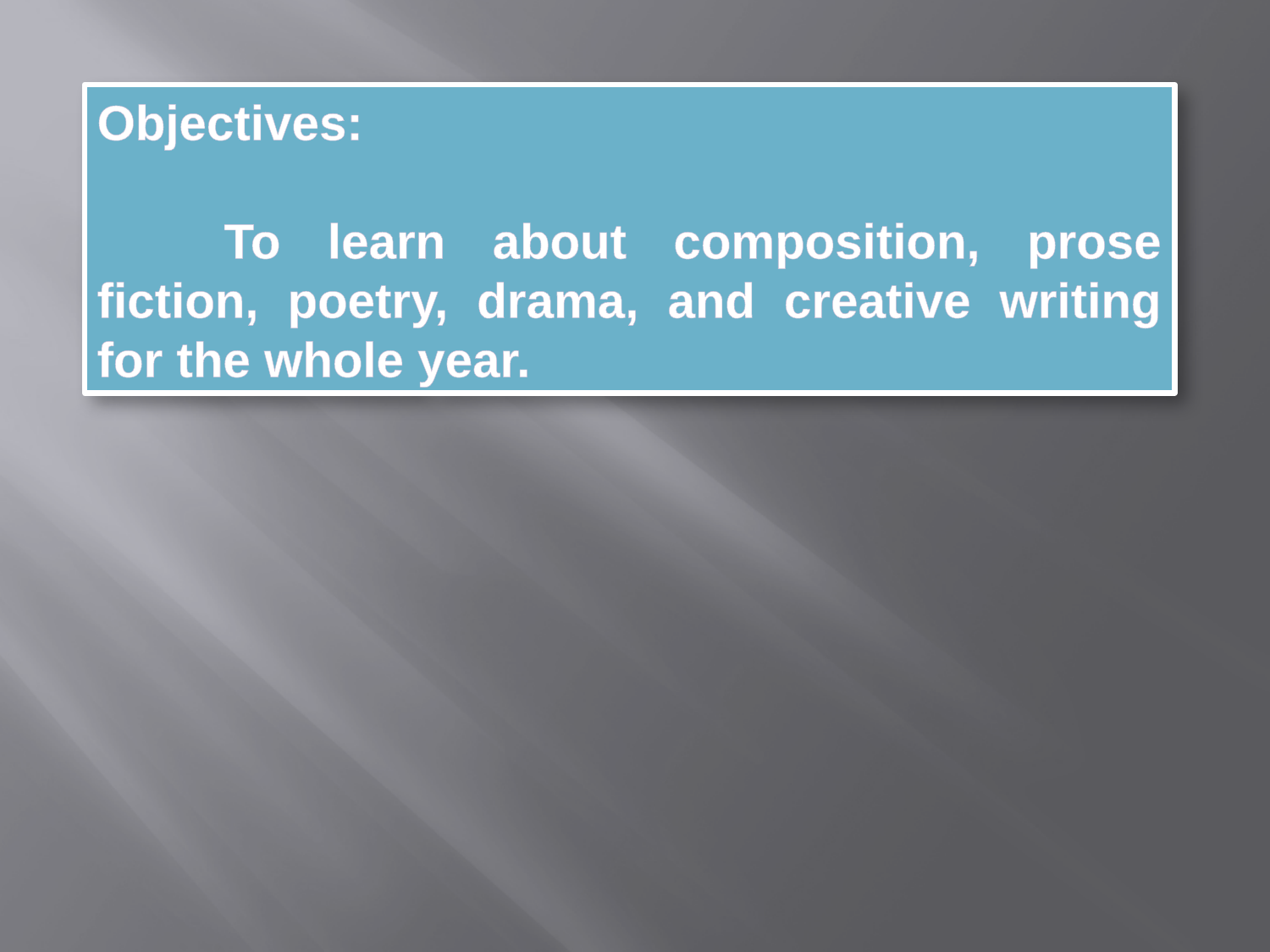

Objectives:

	To learn about composition, prose fiction, poetry, drama, and creative writing for the whole year.